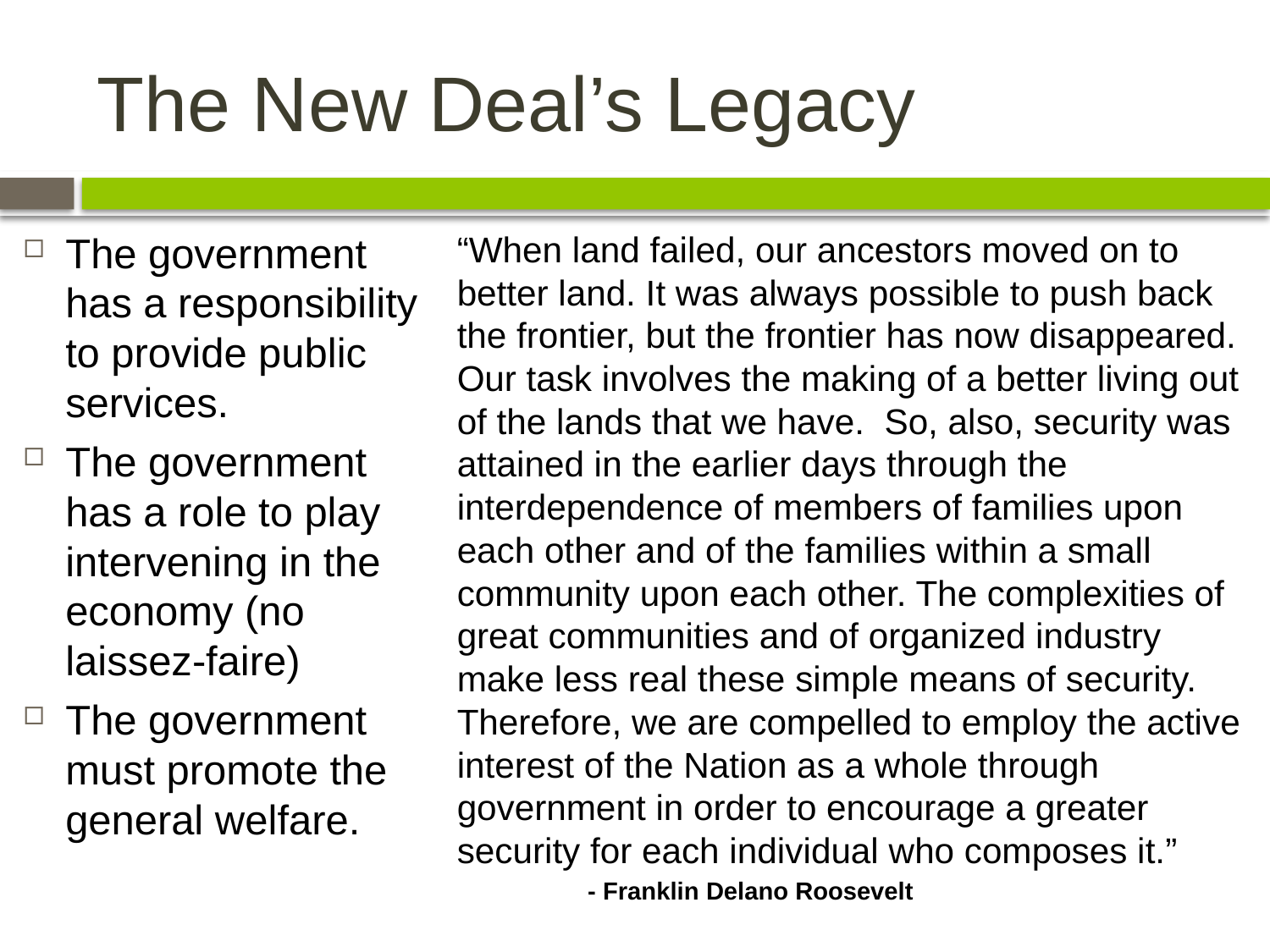

# The New Deal’s Legacy
The government has a responsibility to provide public services.
The government has a role to play intervening in the economy (no laissez-faire)
The government must promote the general welfare.
“When land failed, our ancestors moved on to better land. It was always possible to push back the frontier, but the frontier has now disappeared. Our task involves the making of a better living out of the lands that we have.  So, also, security was attained in the earlier days through the interdependence of members of families upon each other and of the families within a small community upon each other. The complexities of great communities and of organized industry make less real these simple means of security. Therefore, we are compelled to employ the active interest of the Nation as a whole through government in order to encourage a greater security for each individual who composes it.”
		- Franklin Delano Roosevelt